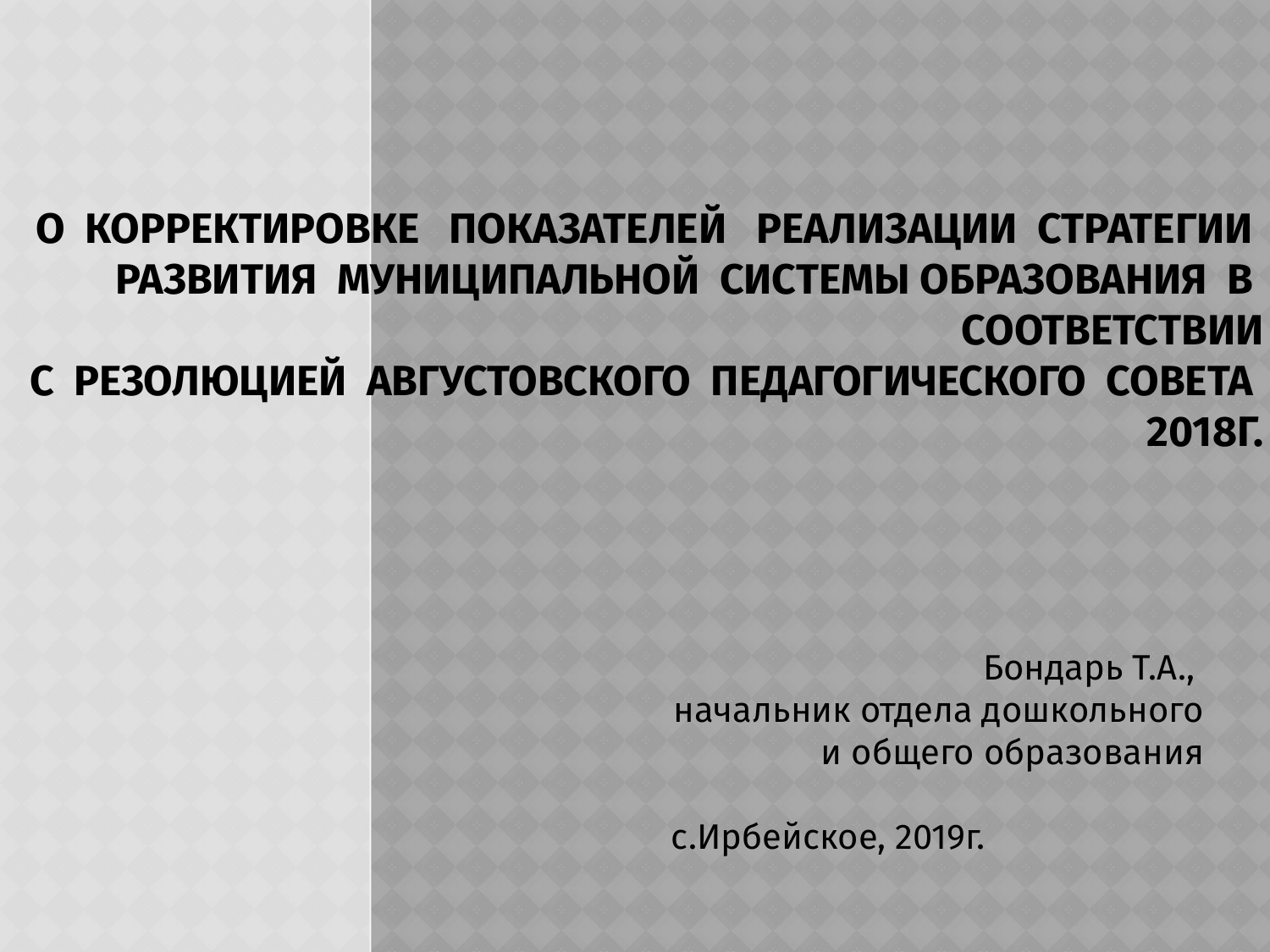

# О  корректировке   показателей   реализации  Стратегии  развития  муниципальной  системы образования  в  соответствии с  резолюцией  августовского  педагогического  совета  2018г.
Бондарь Т.А.,
начальник отдела дошкольного
и общего образования

с.Ирбейское, 2019г.